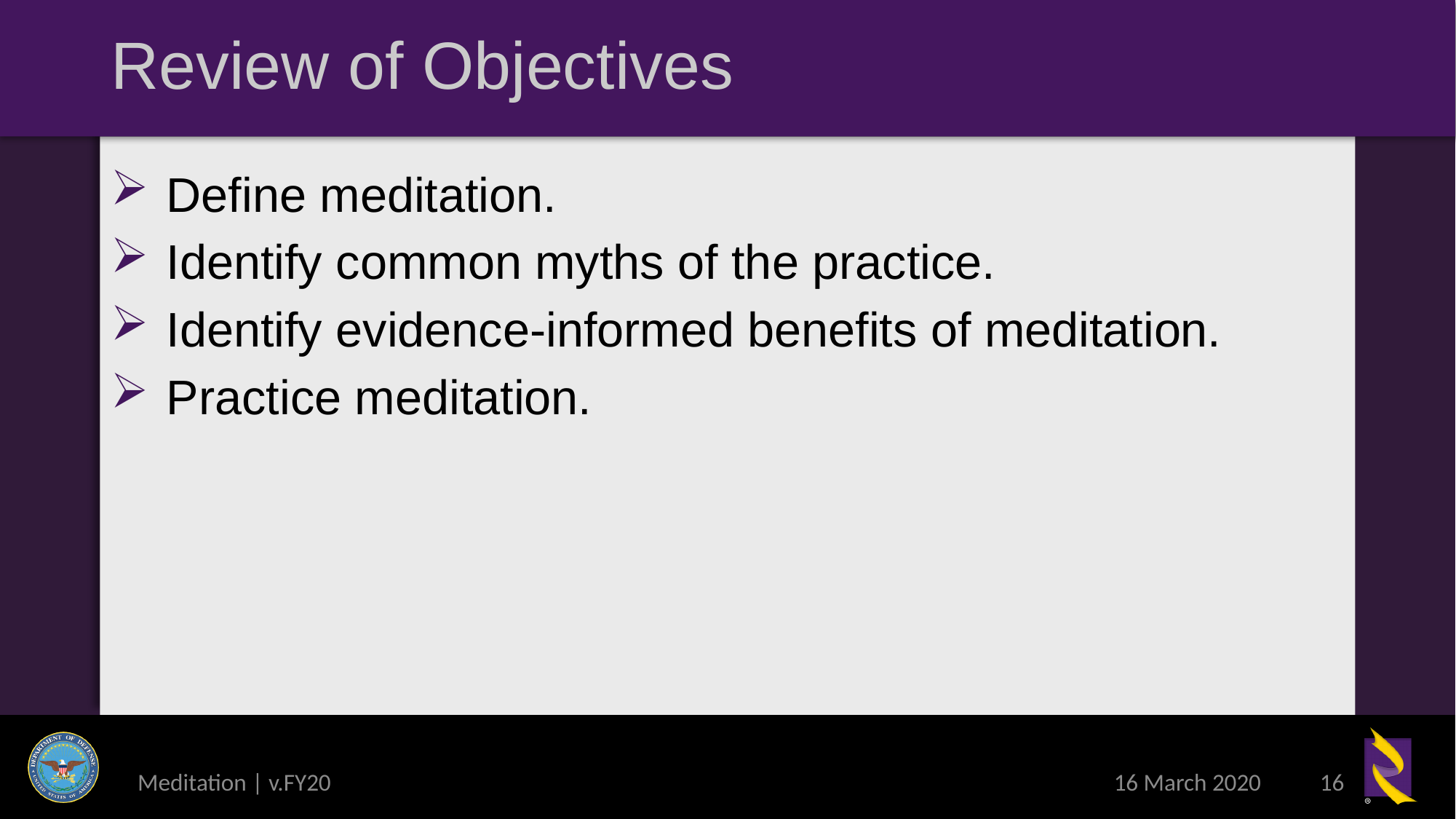

# Review of Objectives
Define meditation.
Identify common myths of the practice.
Identify evidence-informed benefits of meditation.
Practice meditation.
Meditation | v.FY20
16 March 2020
16